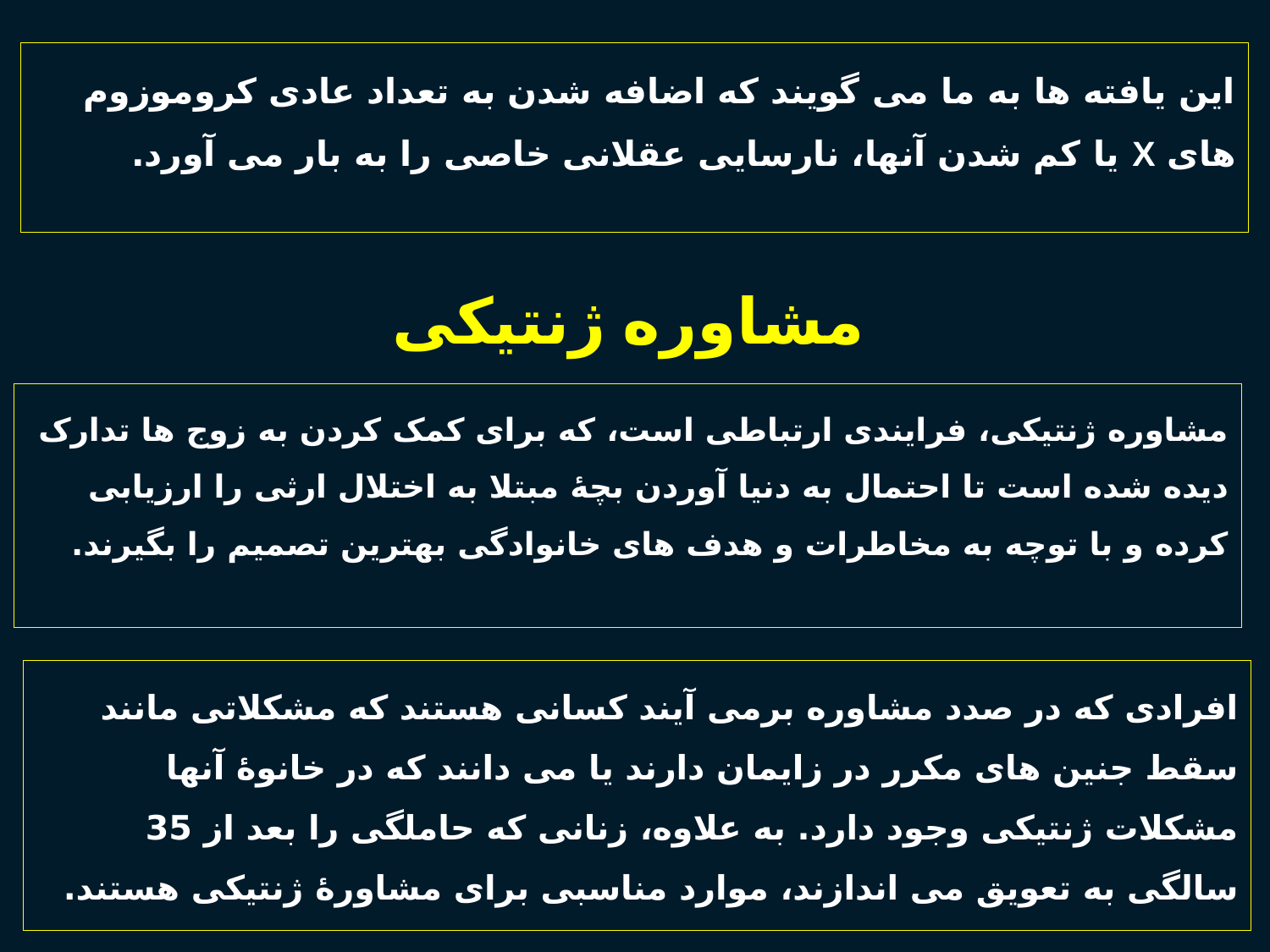

این یافته ها به ما می گویند که اضافه شدن به تعداد عادی کروموزوم های X یا کم شدن آنها، نارسایی عقلانی خاصی را به بار می آورد.
# مشاوره ژنتیکی
مشاوره ژنتیکی، فرایندی ارتباطی است، که برای کمک کردن به زوج ها تدارک دیده شده است تا احتمال به دنیا آوردن بچۀ مبتلا به اختلال ارثی را ارزیابی کرده و با توچه به مخاطرات و هدف های خانوادگی بهترین تصمیم را بگیرند.

افرادی که در صدد مشاوره برمی آیند کسانی هستند که مشکلاتی مانند سقط جنین های مکرر در زایمان دارند یا می دانند که در خانوۀ آنها مشکلات ژنتیکی وجود دارد. به علاوه، زنانی که حاملگی را بعد از 35 سالگی به تعویق می اندازند، موارد مناسبی برای مشاورۀ ژنتیکی هستند.
25